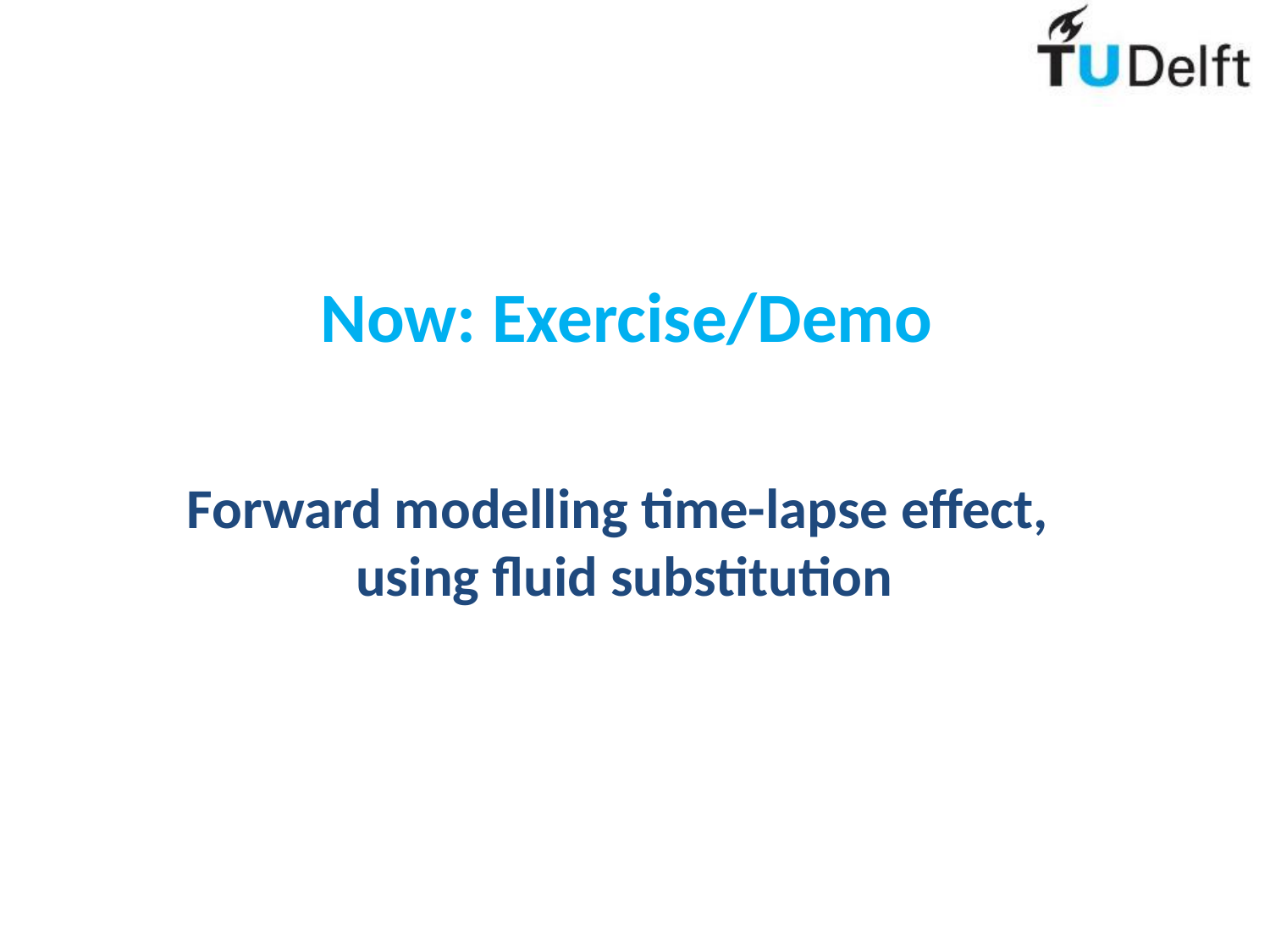

# Now: Exercise/Demo
Forward modelling time-lapse effect,
using fluid substitution